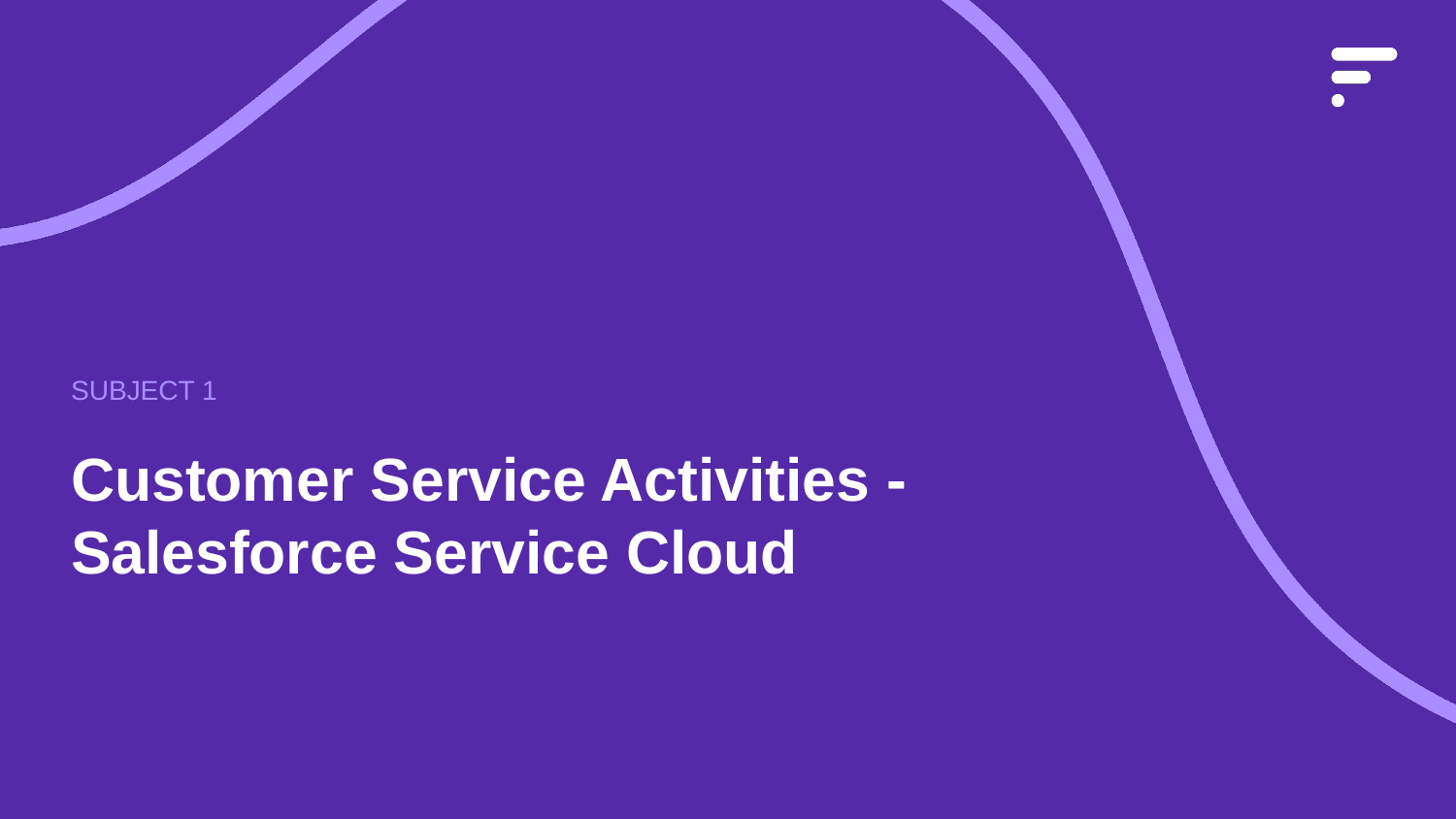

SUBJECT 1
Customer Service Activities -
Salesforce Service Cloud